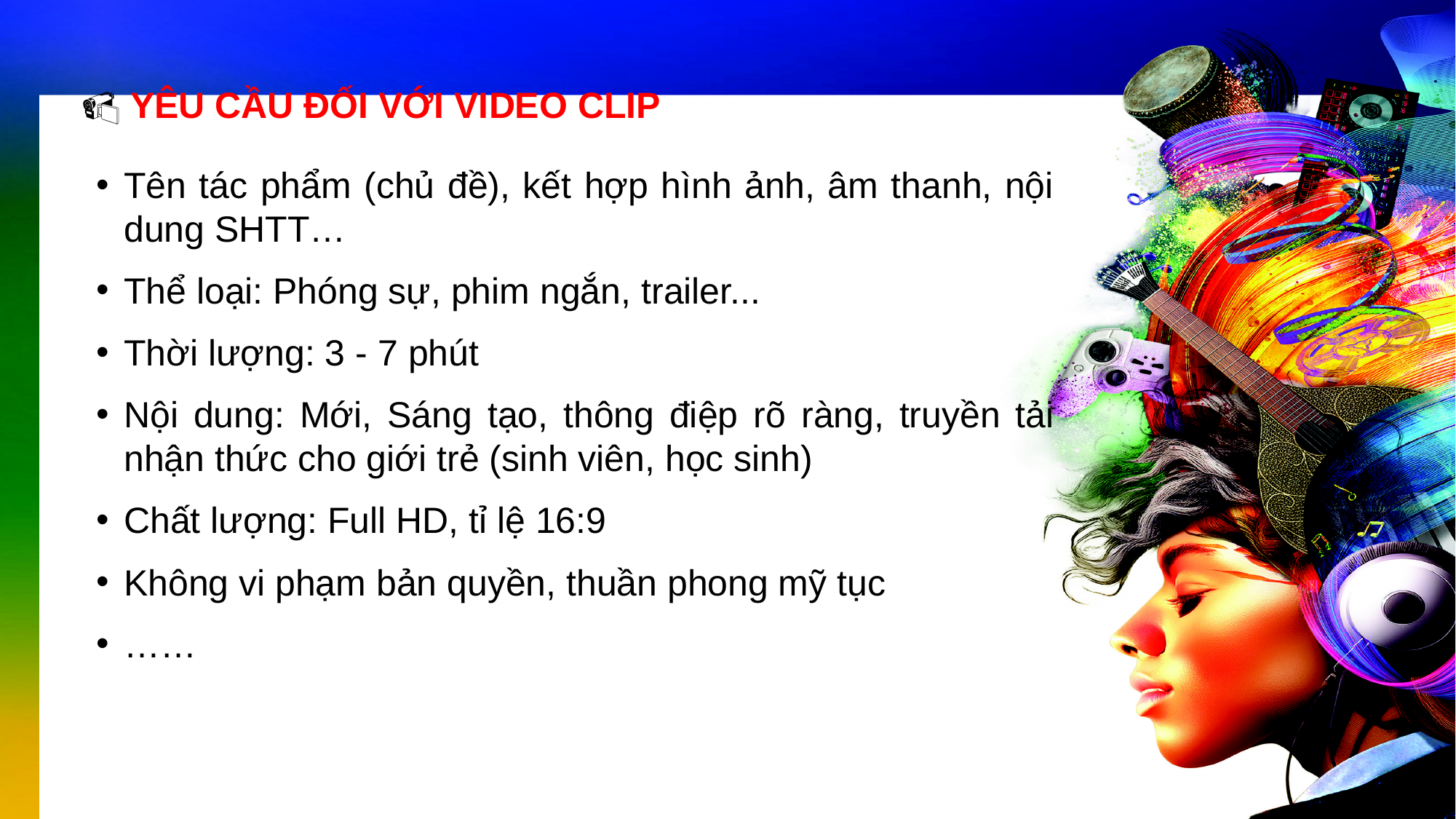

📹 YÊU CẦU ĐỐI VỚI VIDEO CLIP
Tên tác phẩm (chủ đề), kết hợp hình ảnh, âm thanh, nội dung SHTT…
Thể loại: Phóng sự, phim ngắn, trailer...
Thời lượng: 3 - 7 phút
Nội dung: Mới, Sáng tạo, thông điệp rõ ràng, truyền tải nhận thức cho giới trẻ (sinh viên, học sinh)
Chất lượng: Full HD, tỉ lệ 16:9
Không vi phạm bản quyền, thuần phong mỹ tục
……